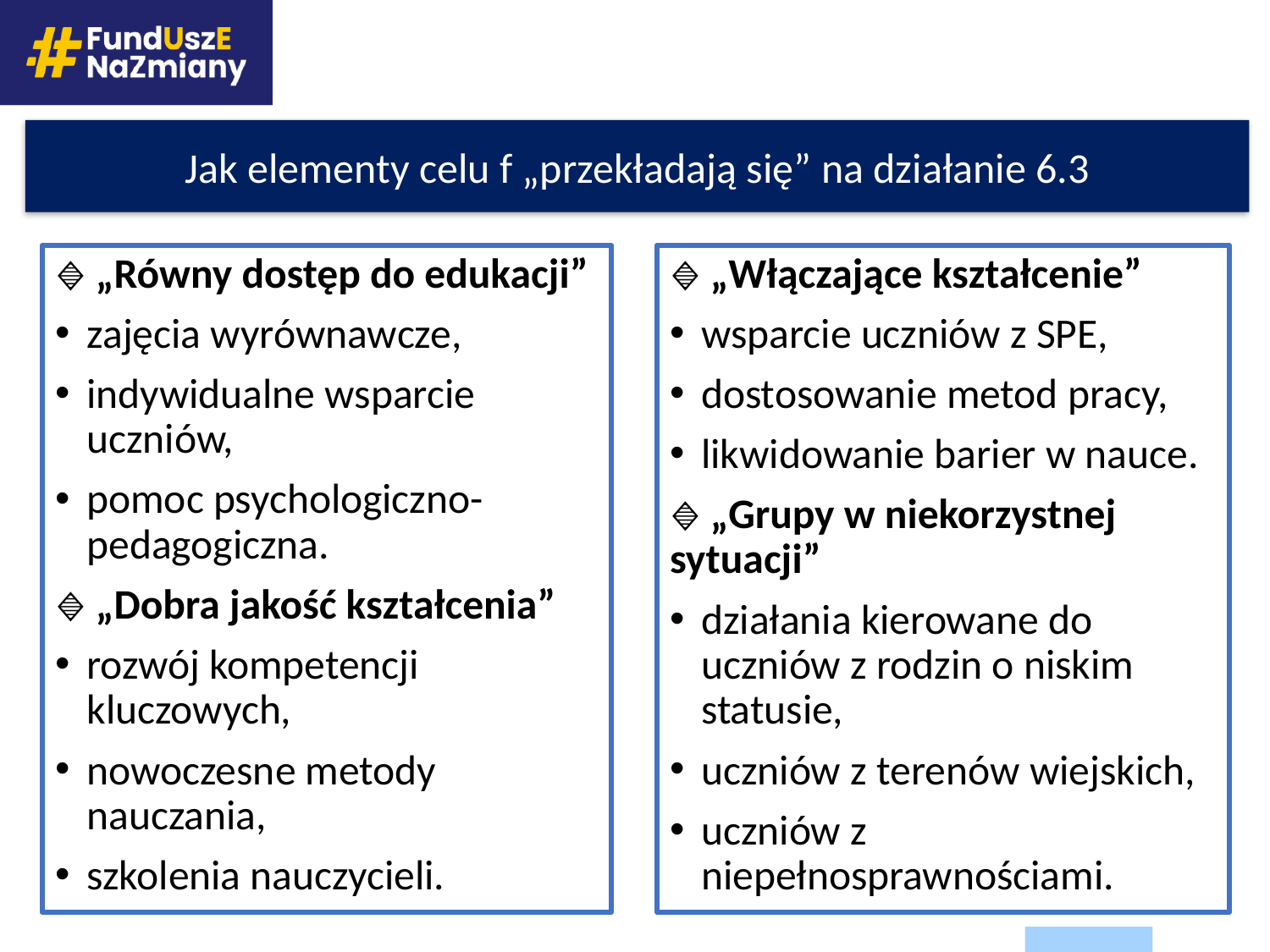

Jak elementy celu f „przekładają się” na działanie 6.3
🔹 „Równy dostęp do edukacji”
zajęcia wyrównawcze,
indywidualne wsparcie uczniów,
pomoc psychologiczno-pedagogiczna.
🔹 „Dobra jakość kształcenia”
rozwój kompetencji kluczowych,
nowoczesne metody nauczania,
szkolenia nauczycieli.

🔹 „Włączające kształcenie”
wsparcie uczniów z SPE,
dostosowanie metod pracy,
likwidowanie barier w nauce.
🔹 „Grupy w niekorzystnej sytuacji”
działania kierowane do uczniów z rodzin o niskim statusie,
uczniów z terenów wiejskich,
uczniów z niepełnosprawnościami.